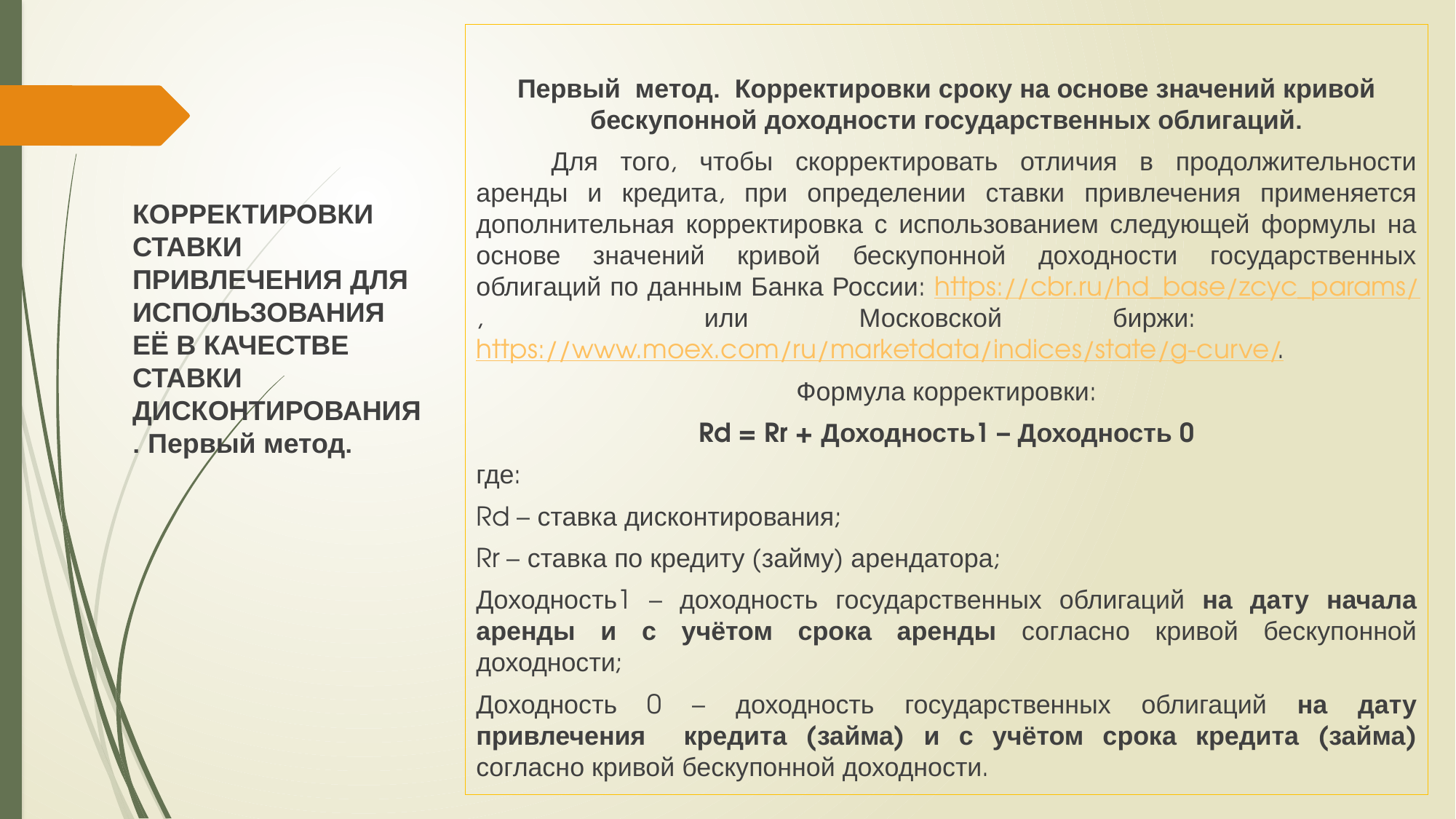

Первый  метод.  Корректировки сроку на основе значений кривой бескупонной доходности государственных облигаций.
	Для того, чтобы скорректировать отличия в продолжительности аренды и кредита, при определении ставки привлечения применяется дополнительная корректировка с использованием следующей формулы на основе значений кривой бескупонной доходности государственных облигаций по данным Банка России: https://cbr.ru/hd_base/zcyc_params/,  или Московской биржи:   https://www.moex.com/ru/marketdata/indices/state/g-curve/.
Формула корректировки:
Rd = Rr + Доходность1 – Доходность 0
где:
Rd – ставка дисконтирования;
Rr – ставка по кредиту (займу) арендатора;
Доходность1 – доходность государственных облигаций на дату начала аренды и с учётом срока аренды согласно кривой бескупонной доходности;
Доходность 0 – доходность государственных облигаций на дату привлечения  кредита (займа) и с учётом срока кредита (займа) согласно кривой бескупонной доходности.

КОРРЕКТИРОВКИ СТАВКИ ПРИВЛЕЧЕНИЯ ДЛЯ ИСПОЛЬЗОВАНИЯ ЕЁ В КАЧЕСТВЕ СТАВКИ ДИСКОНТИРОВАНИЯ. Первый метод.